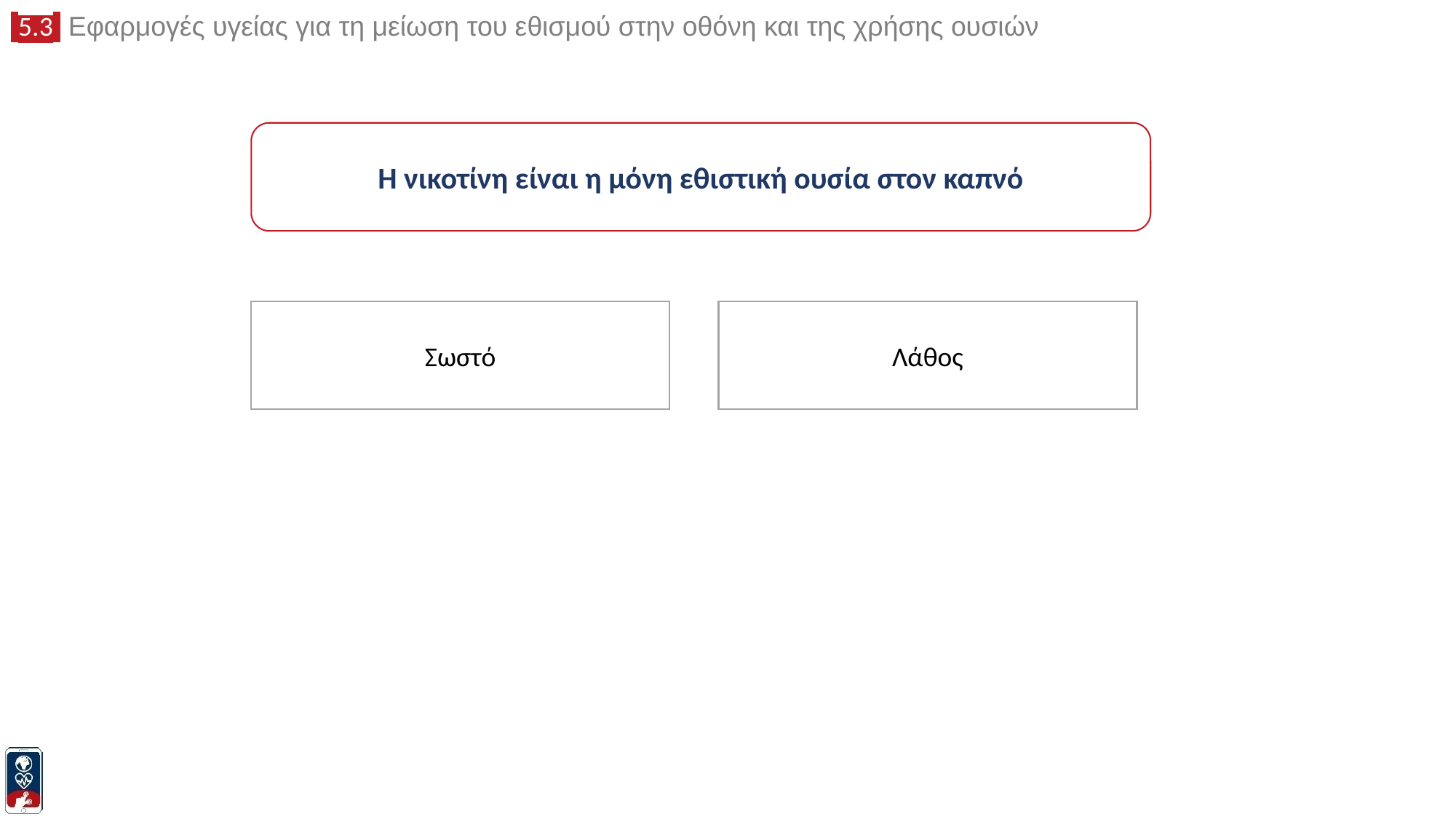

Η νικοτίνη είναι η μόνη εθιστική ουσία στον καπνό
Σωστό
Λάθος